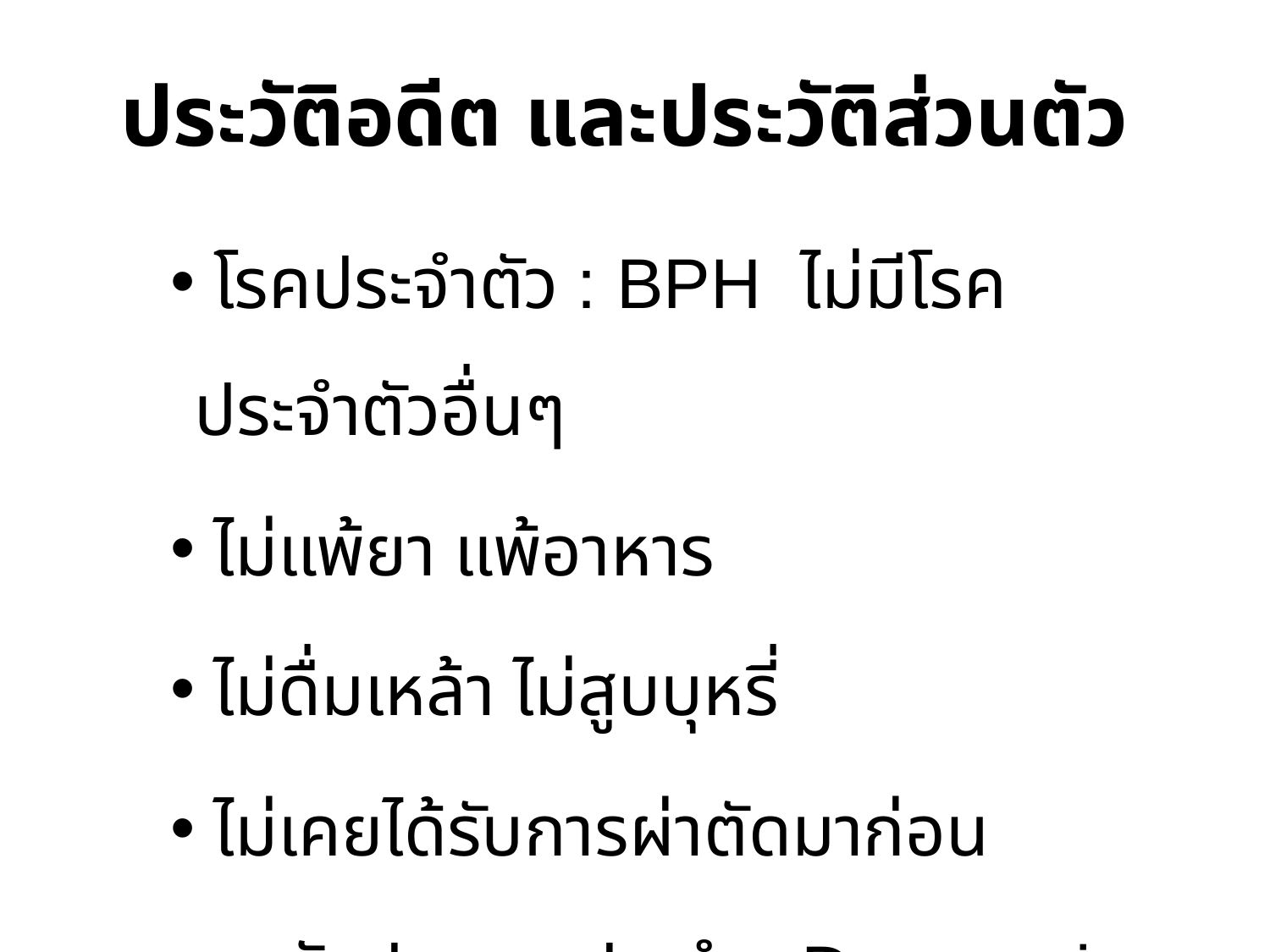

# ประวัติอดีต และประวัติส่วนตัว
 โรคประจำตัว : BPH  ไม่มีโรคประจำตัวอื่นๆ
 ไม่แพ้ยา แพ้อาหาร
 ไม่ดื่มเหล้า ไม่สูบบุหรี่
 ไม่เคยได้รับการผ่าตัดมาก่อน
 ยารับประทานประจำ : Doxazocin (2 mg) 1x hs